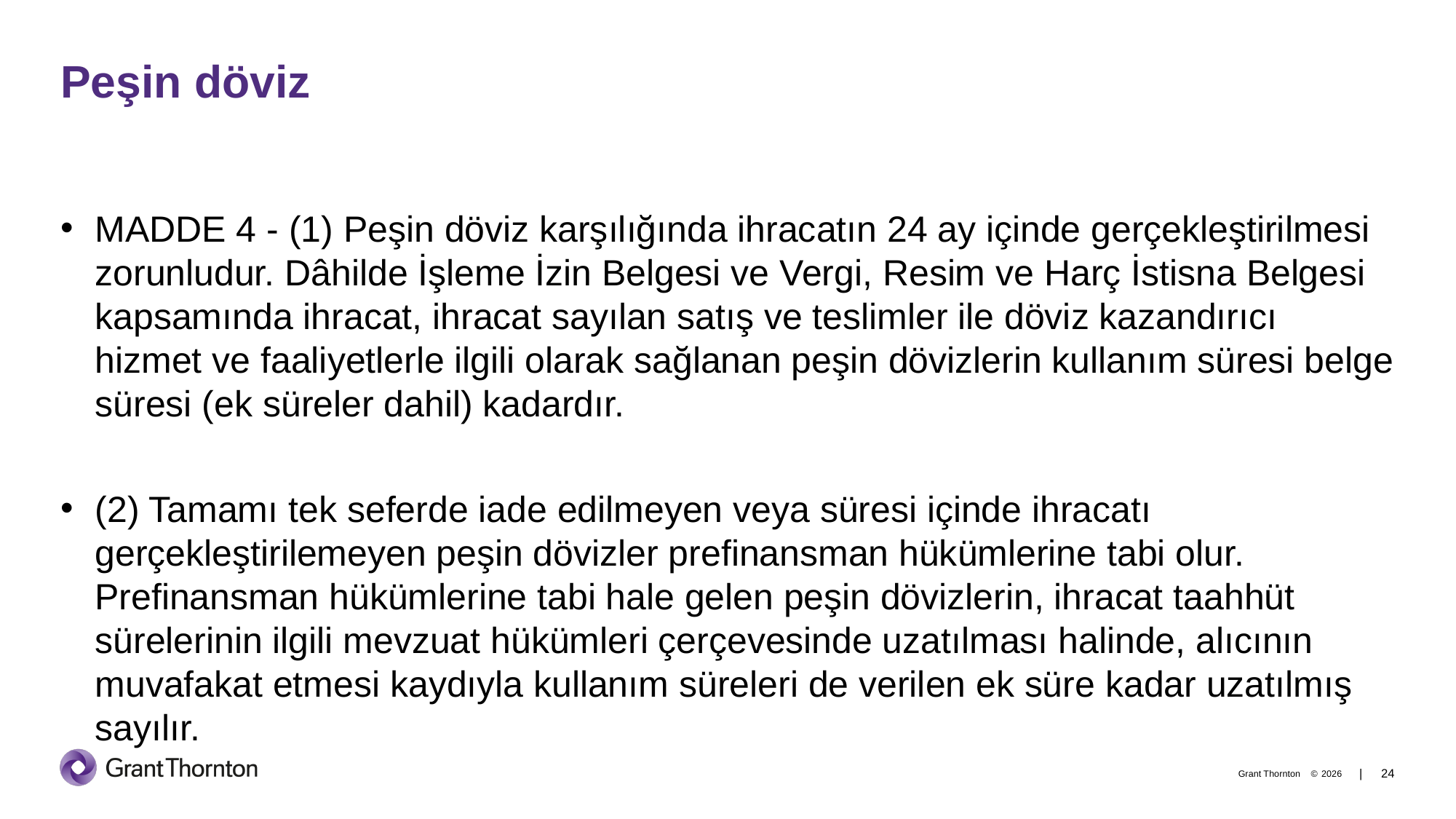

# Peşin döviz
MADDE 4 - (1) Peşin döviz karşılığında ihracatın 24 ay içinde gerçekleştirilmesi zorunludur. Dâhilde İşleme İzin Belgesi ve Vergi, Resim ve Harç İstisna Belgesi kapsamında ihracat, ihracat sayılan satış ve teslimler ile döviz kazandırıcı hizmet ve faaliyetlerle ilgili olarak sağlanan peşin dövizlerin kullanım süresi belge süresi (ek süreler dahil) kadardır.

(2) Tamamı tek seferde iade edilmeyen veya süresi içinde ihracatı gerçekleştirilemeyen peşin dövizler prefinansman hükümlerine tabi olur. Prefinansman hükümlerine tabi hale gelen peşin dövizlerin, ihracat taahhüt sürelerinin ilgili mevzuat hükümleri çerçevesinde uzatılması halinde, alıcının muvafakat etmesi kaydıyla kullanım süreleri de verilen ek süre kadar uzatılmış sayılır.
24